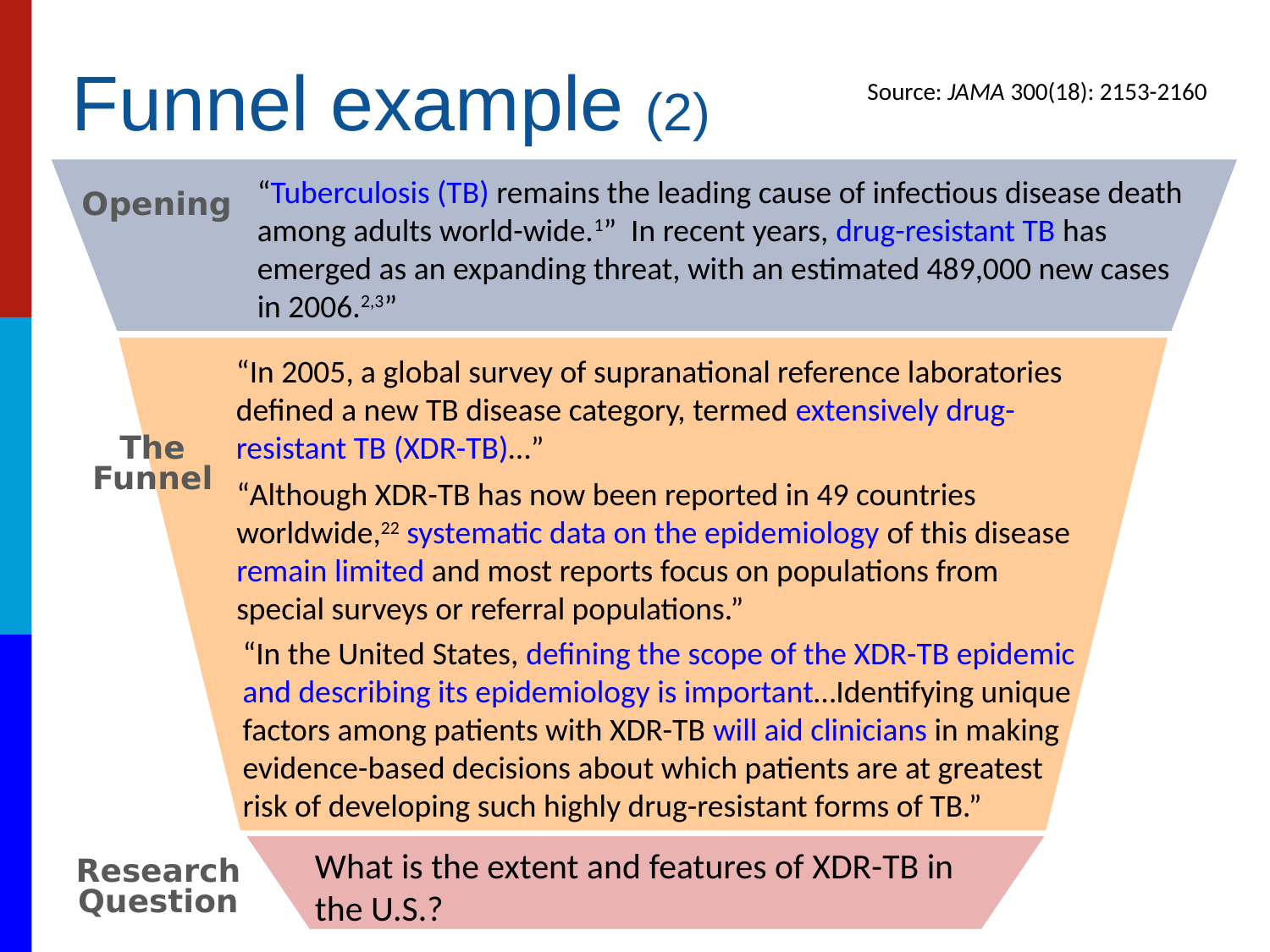

# Funnel example (2)
Source: JAMA 300(18): 2153-2160

“Tuberculosis (TB) remains the leading cause of infectious disease death among adults world-wide.1”  In recent years, drug-resistant TB has emerged as an expanding threat, with an estimated 489,000 new cases in 2006.2,3”
Opening

“In 2005, a global survey of supranational reference laboratories defined a new TB disease category, termed extensively drug-resistant TB (XDR-TB)…”
The Funnel
“Although XDR-TB has now been reported in 49 countries worldwide,22 systematic data on the epidemiology of this disease remain limited and most reports focus on populations from special surveys or referral populations.”
“In the United States, defining the scope of the XDR-TB epidemic and describing its epidemiology is important…Identifying unique factors among patients with XDR-TB will aid clinicians in making evidence-based decisions about which patients are at greatest risk of developing such highly drug-resistant forms of TB.”

What is the extent and features of XDR-TB in the U.S.?
Research
Question